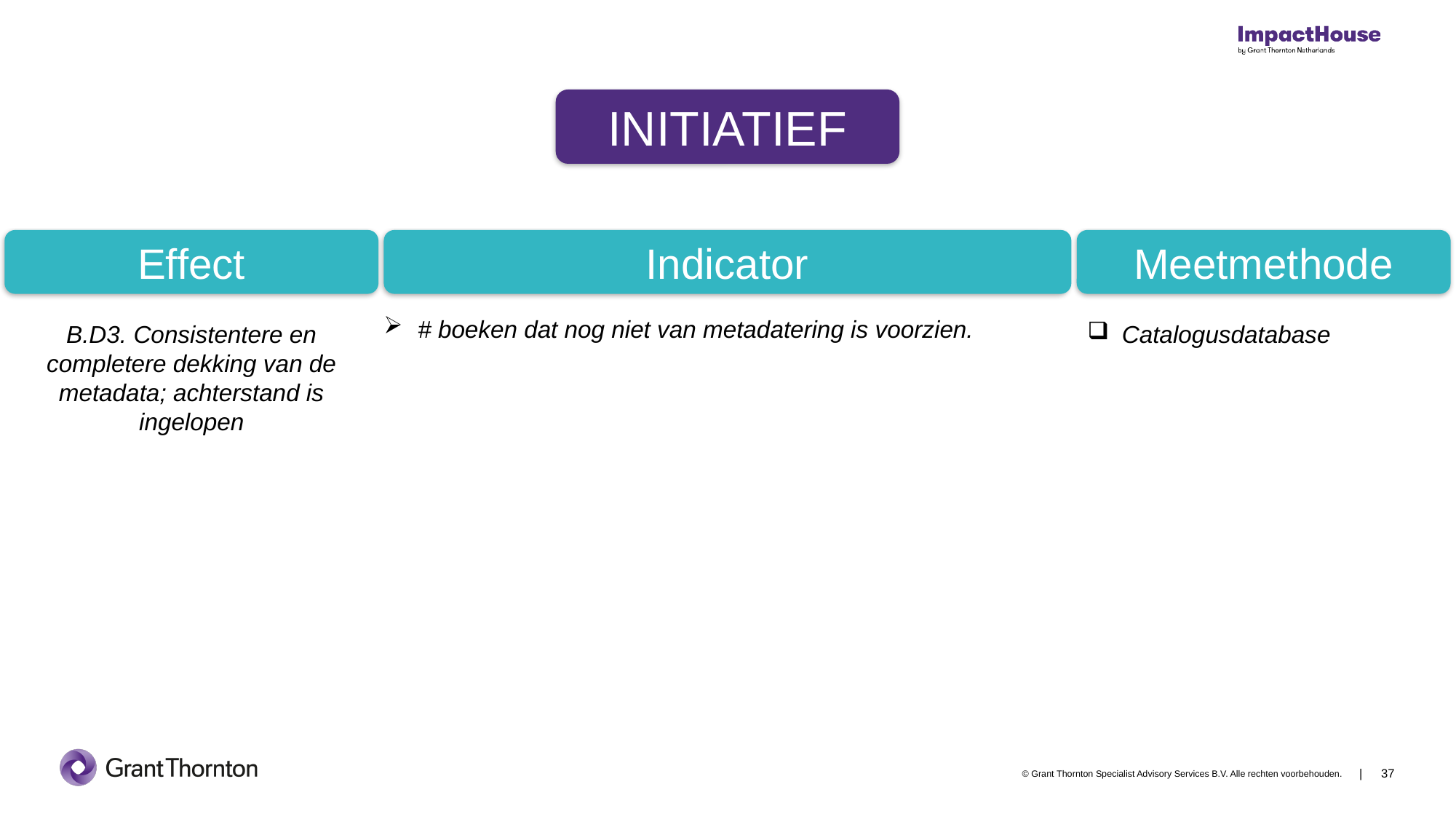

INITIATIEF
Effect
Indicator
Meetmethode
# boeken dat nog niet van metadatering is voorzien.
B.D3. Consistentere en completere dekking van de metadata; achterstand is ingelopen
Catalogusdatabase
37
37